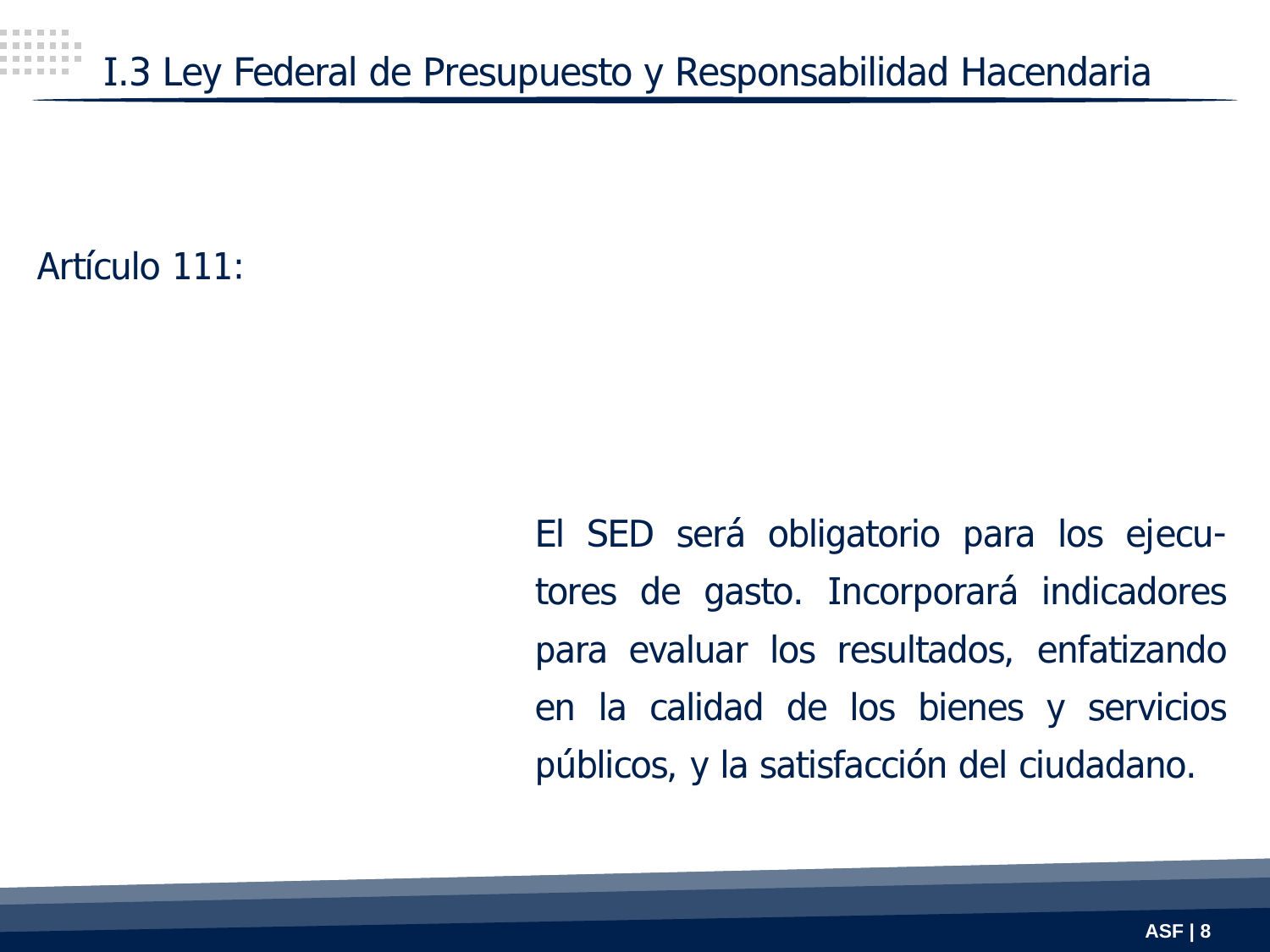

I.3 Ley Federal de Presupuesto y Responsabilidad Hacendaria

Artículo 111:

El SED será obligatorio para los ejecu-tores de gasto. Incorporará indicadores para evaluar los resultados, enfatizando en la calidad de los bienes y servicios públicos, y la satisfacción del ciudadano.

ASF | 8